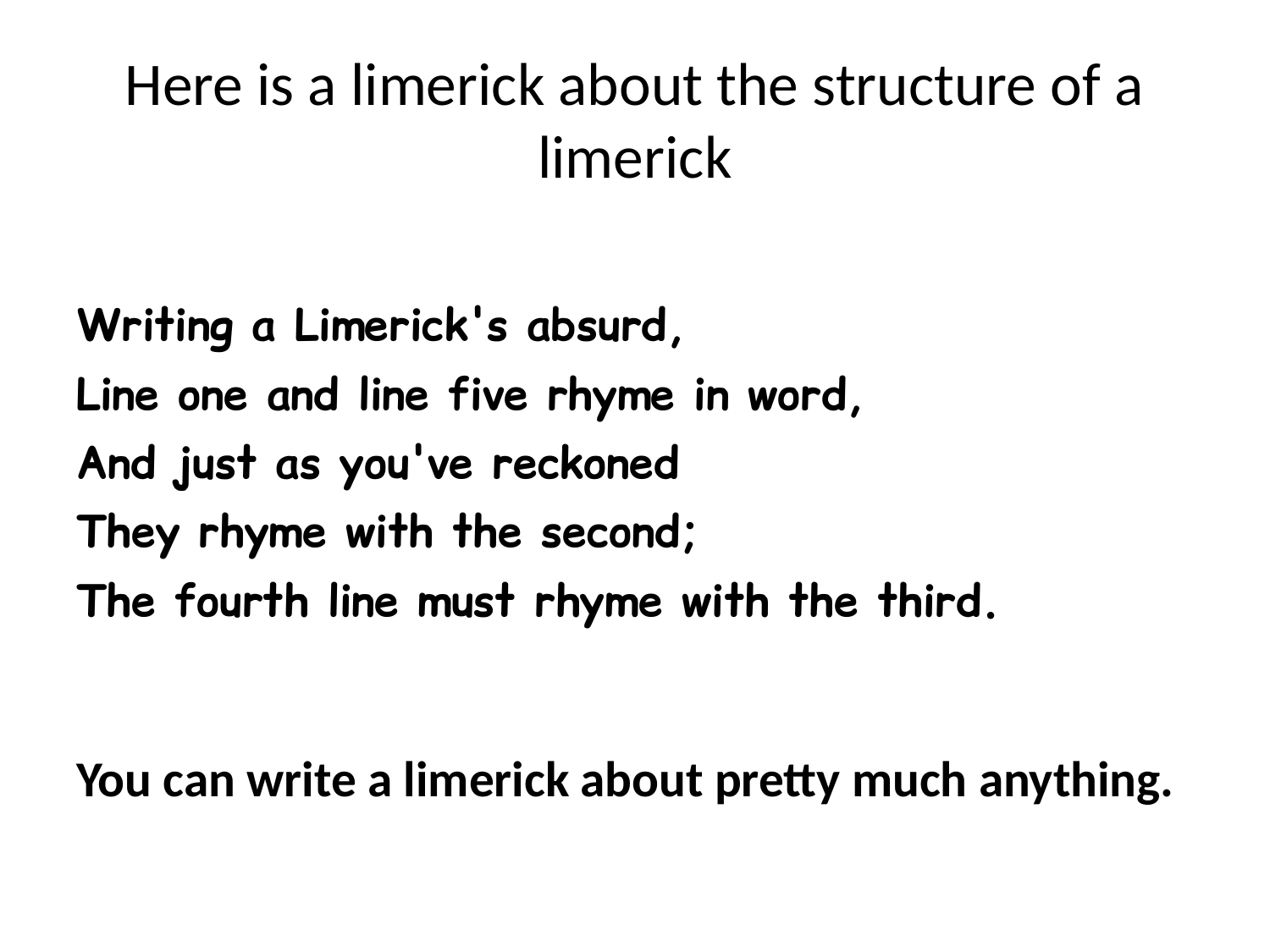

# Here is a limerick about the structure of a limerick

Writing a Limerick's absurd,
Line one and line five rhyme in word,
And just as you've reckoned
They rhyme with the second;
The fourth line must rhyme with the third.

You can write a limerick about pretty much anything.